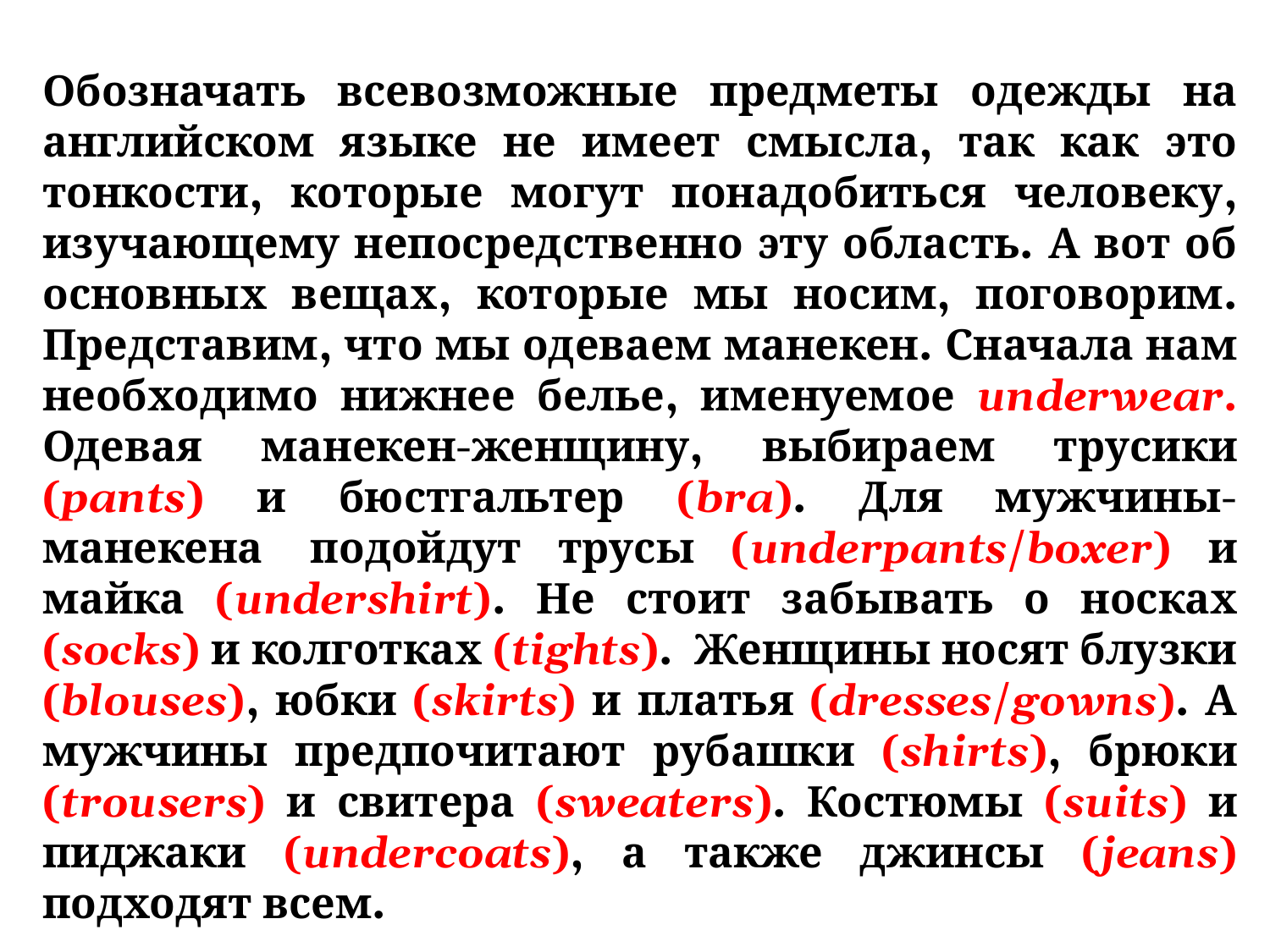

# Обозначать всевозможные предметы одежды на английском языке не имеет смысла, так как это тонкости, которые могут понадобиться человеку, изучающему непосредственно эту область. А вот об основных вещах, которые мы носим, поговорим. Представим, что мы одеваем манекен. Сначала нам необходимо нижнее белье, именуемое underwear. Одевая манекен-женщину, выбираем трусики (pants) и бюстгальтер (bra). Для мужчины-манекена  подойдут трусы (underpants/boxer) и майка (undershirt). Не стоит забывать о носках (socks) и колготках (tights).  Женщины носят блузки (blouses), юбки (skirts) и платья (dresses/gowns). А мужчины предпочитают рубашки (shirts), брюки (trousers) и свитера (sweaters). Костюмы (suits) и пиджаки (undercoats), а также джинсы (jeans) подходят всем.